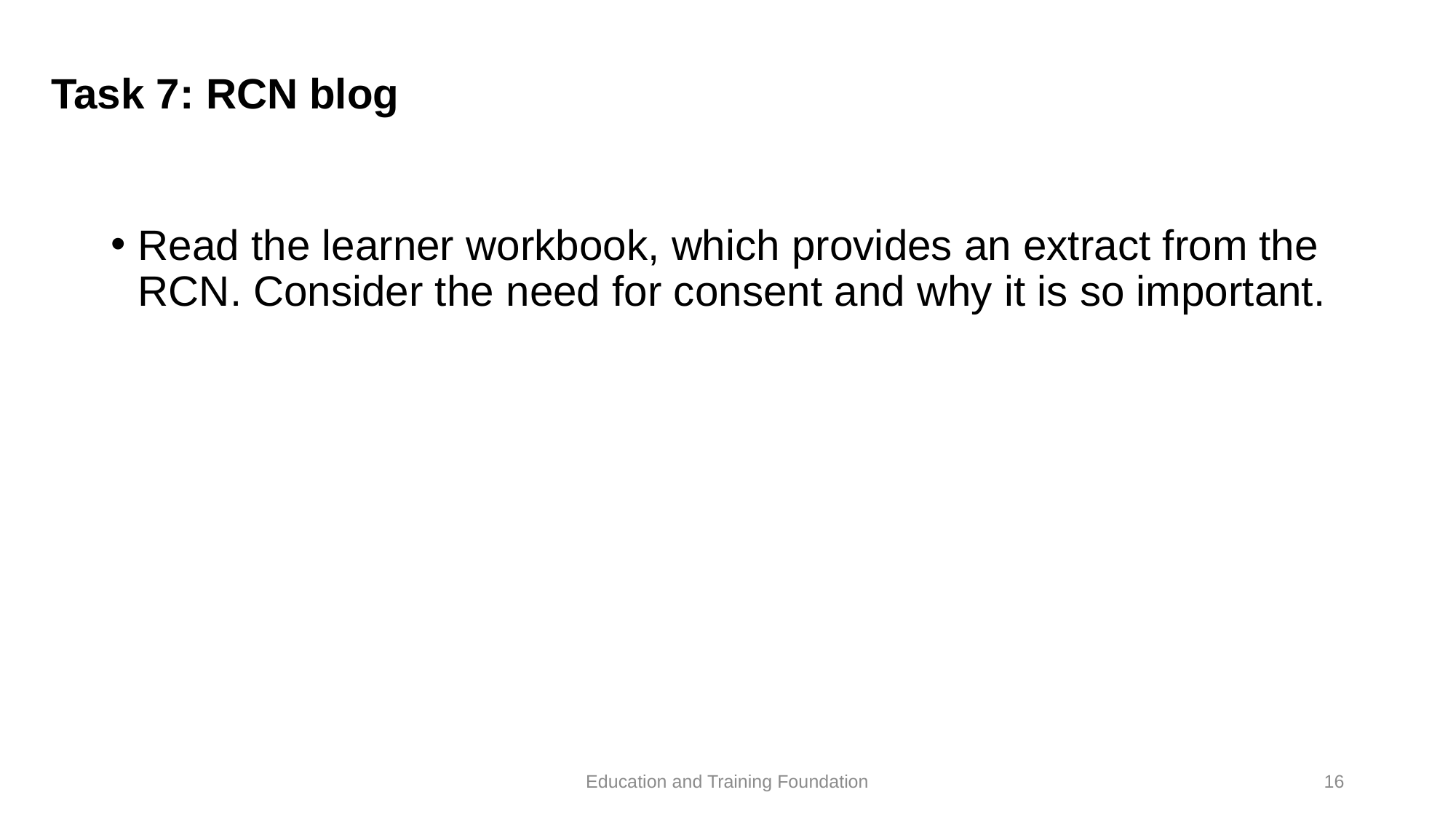

# Task 7: RCN blog
Read the learner workbook, which provides an extract from the RCN. Consider the need for consent and why it is so important.
Education and Training Foundation
16